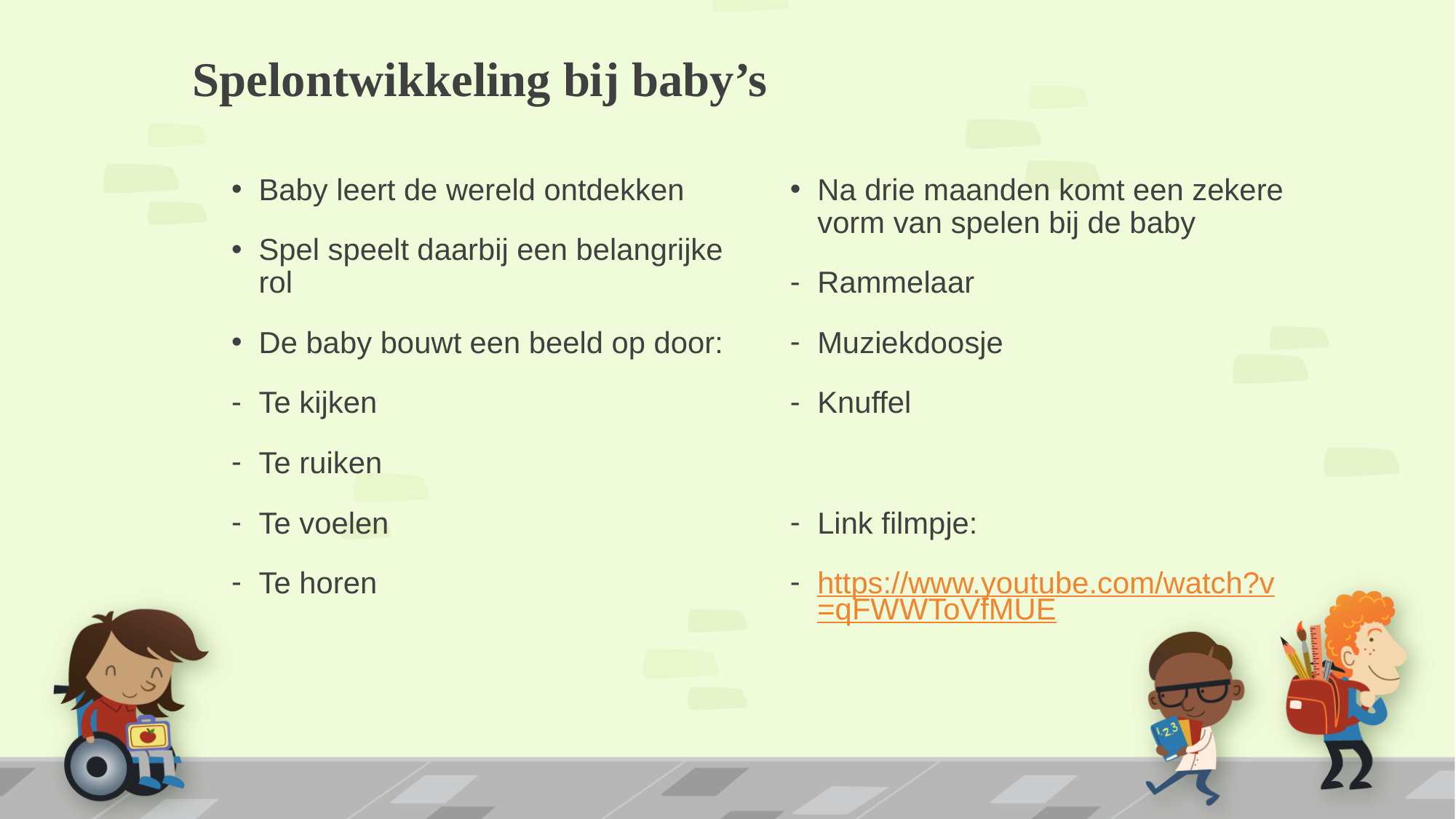

# Spelontwikkeling bij baby’s
Baby leert de wereld ontdekken
Spel speelt daarbij een belangrijke rol
De baby bouwt een beeld op door:
Te kijken
Te ruiken
Te voelen
Te horen

Na drie maanden komt een zekere vorm van spelen bij de baby
Rammelaar
Muziekdoosje
Knuffel

Link filmpje:
https://www.youtube.com/watch?v=qFWWToVfMUE